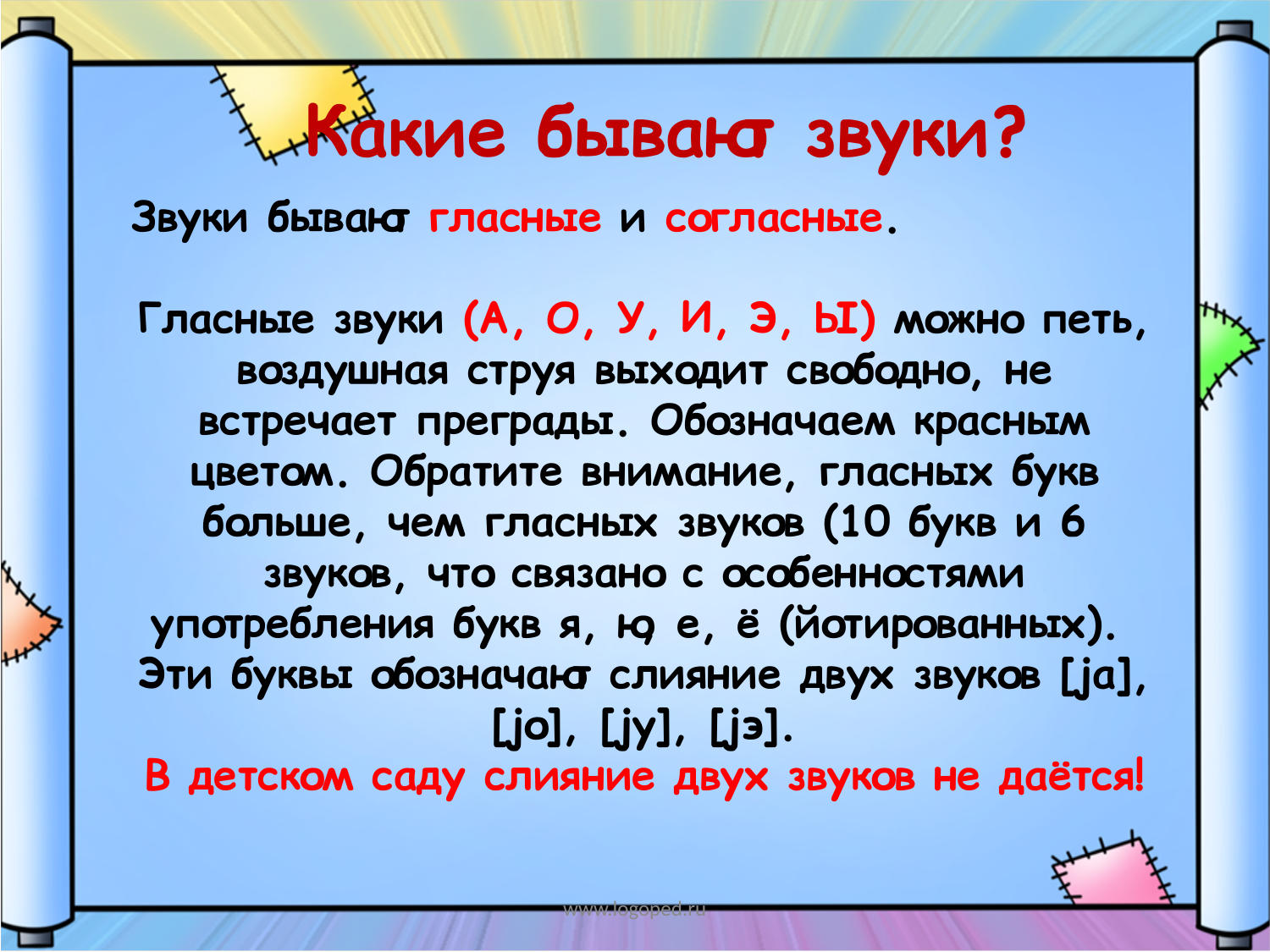

Какие бывают звуки?
Звуки бывают гласные и согласные.

Гласные звуки (А, О, У, И, Э, Ы) можно петь, воздушная струя выходит свободно, не встречает преграды. Обозначаем красным цветом. Обратите внимание, гласных букв больше, чем гласных звуков (10 букв и 6 звуков, что связано с особенностями употребления букв я, ю, е, ё (йотированных).
Эти буквы обозначают слияние двух звуков [jа], [jо], [jу], [jэ].
В детском саду слияние двух звуков не даётся!
www.logoped.ru